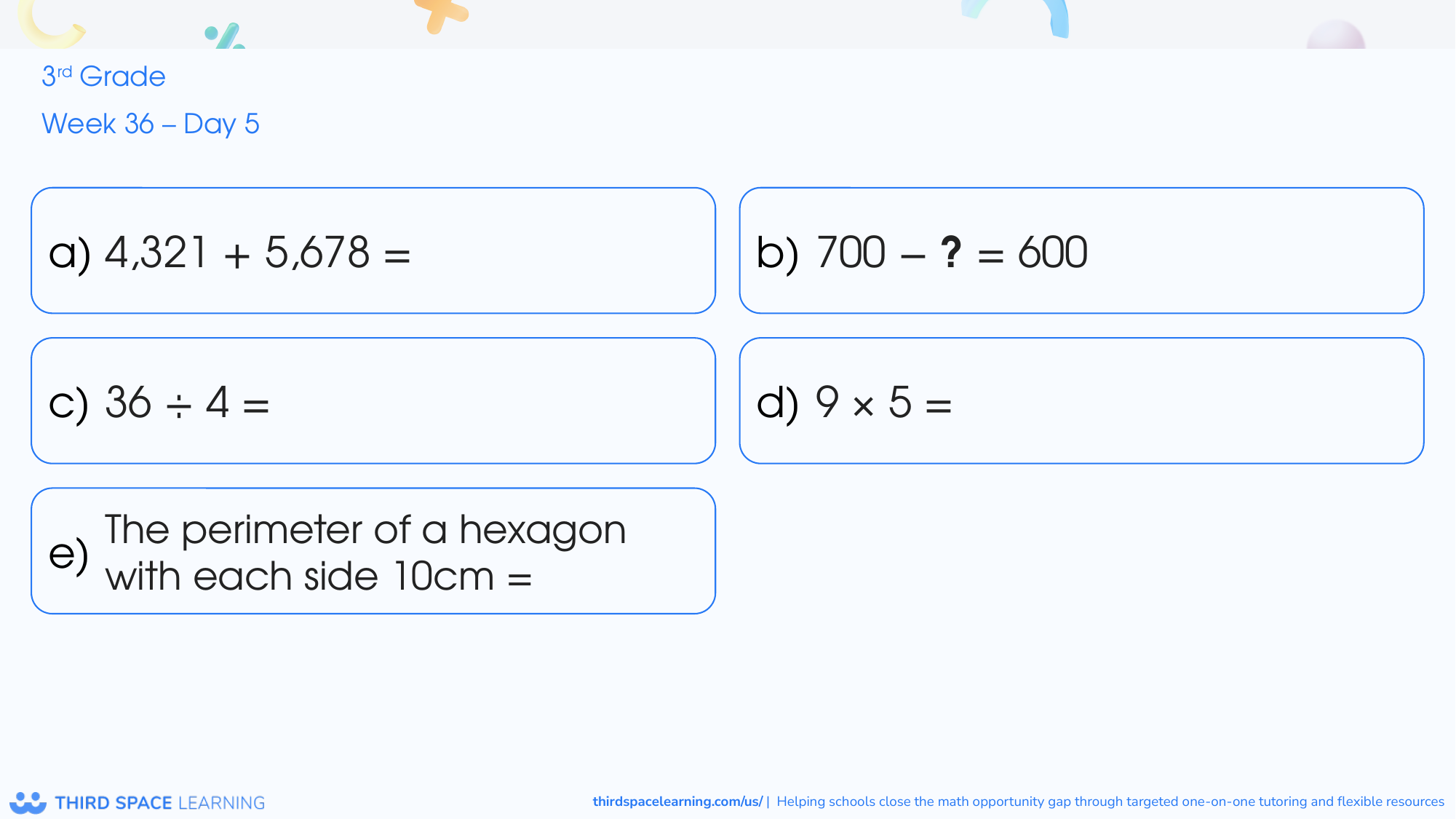

3rd Grade
Week 36 – Day 5
4,321 + 5,678 =
700 − ? = 600
36 ÷ 4 =
9 × 5 =
The perimeter of a hexagon with each side 10cm =